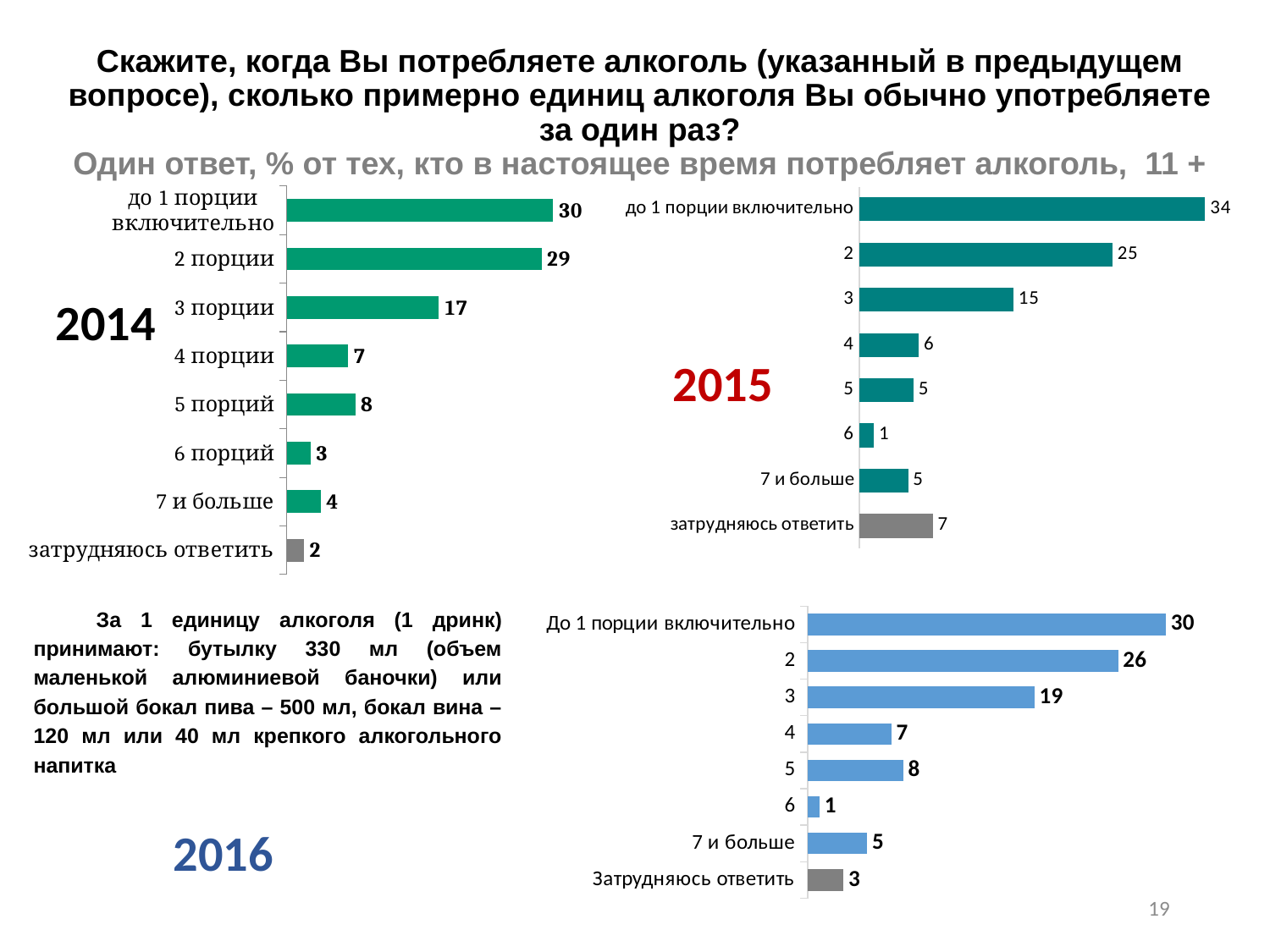

# Скажите, когда Вы потребляете алкоголь (указанный в предыдущем вопросе), сколько примерно единиц алкоголя Вы обычно употребляете за один раз? Один ответ, % от тех, кто в настоящее время потребляет алкоголь,  11 +

### Chart

| Category |  |
|---|---|
| до 1 порции включительно | 30.394626364399663 |
| 2 порции | 29.051217464315705 |
| 3 порции | 17.29638958858101 |
| 4 порции | 6.968933669185556 |
| 5 порций | 7.8085642317380355 |
| 6 порций | 2.686817800167927 |
| 7 и больше | 3.8623005877413945 |
| затрудняюсь ответить | 1.9311502938706968 |

### Chart

| Category | Столбец1 |
|---|---|
| до 1 порции включительно | 34.464404524284745 |
| 2 | 25.216234198270133 |
| 3 | 15.369261477045915 |
| 4 | 5.921490352628077 |
| 5 | 5.389221556886228 |
| 6 | 1.4637391882900852 |
| 7 и больше | 4.856952761144378 |
| затрудняюсь ответить | 7.3186959414504305 |
2014
2015
За 1 единицу алкоголя (1 дринк) принимают: бутылку 330 мл (объем маленькой алюминиевой баночки) или большой бокал пива – 500 мл, бокал вина – 120 мл или 40 мл крепкого алкогольного напитка

### Chart

| Category | Столбец3 |
|---|---|
| До 1 порции включительно | 30.0 |
| 2 | 26.0 |
| 3 | 19.0 |
| 4 | 7.0 |
| 5 | 8.0 |
| 6 | 1.0 |
| 7 и больше | 5.0 |
| Затрудняюсь ответить | 3.0 |
2016
19